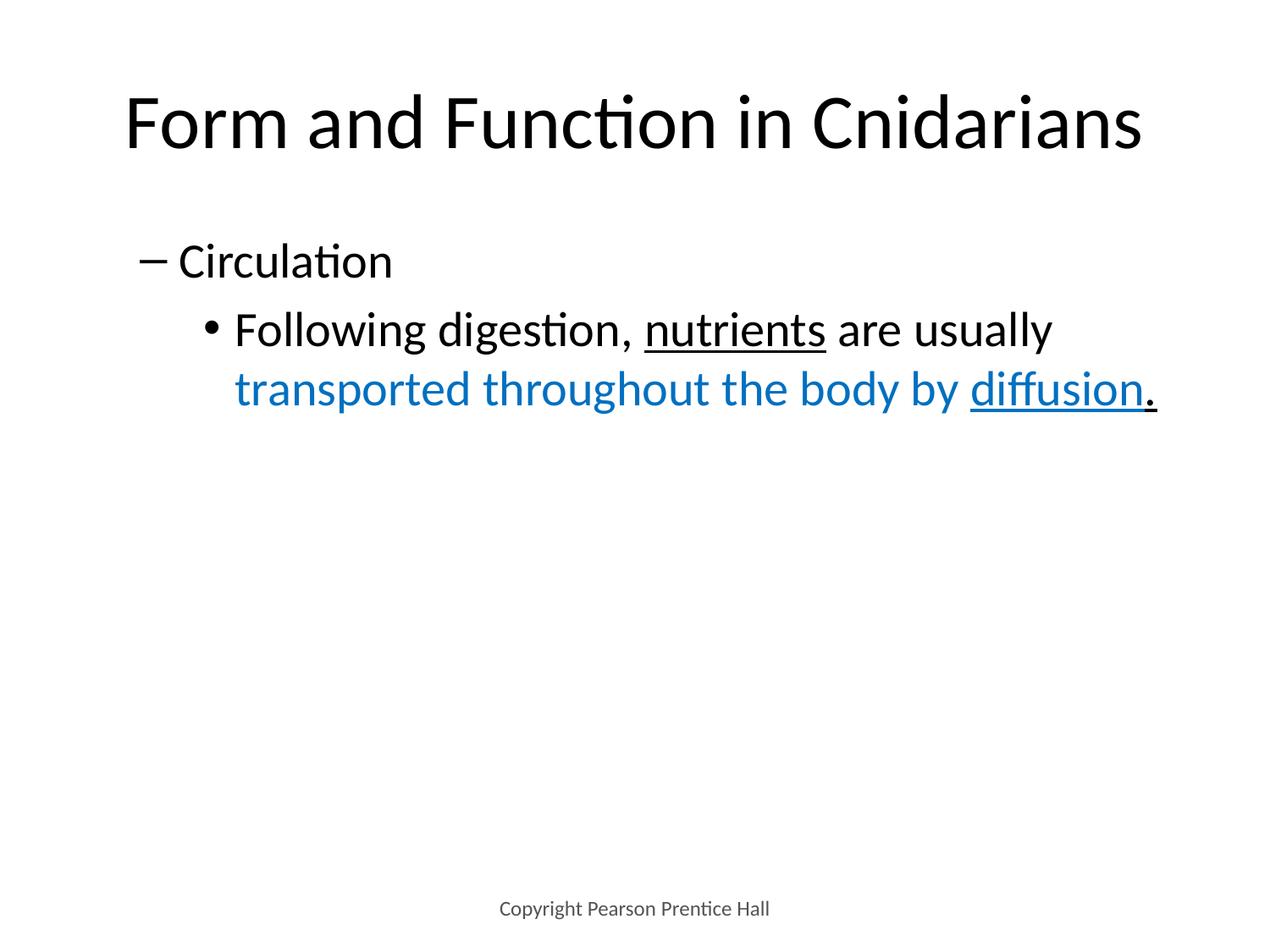

# Form and Function in Cnidarians
Circulation
Following digestion, nutrients are usually transported throughout the body by diffusion.
Copyright Pearson Prentice Hall